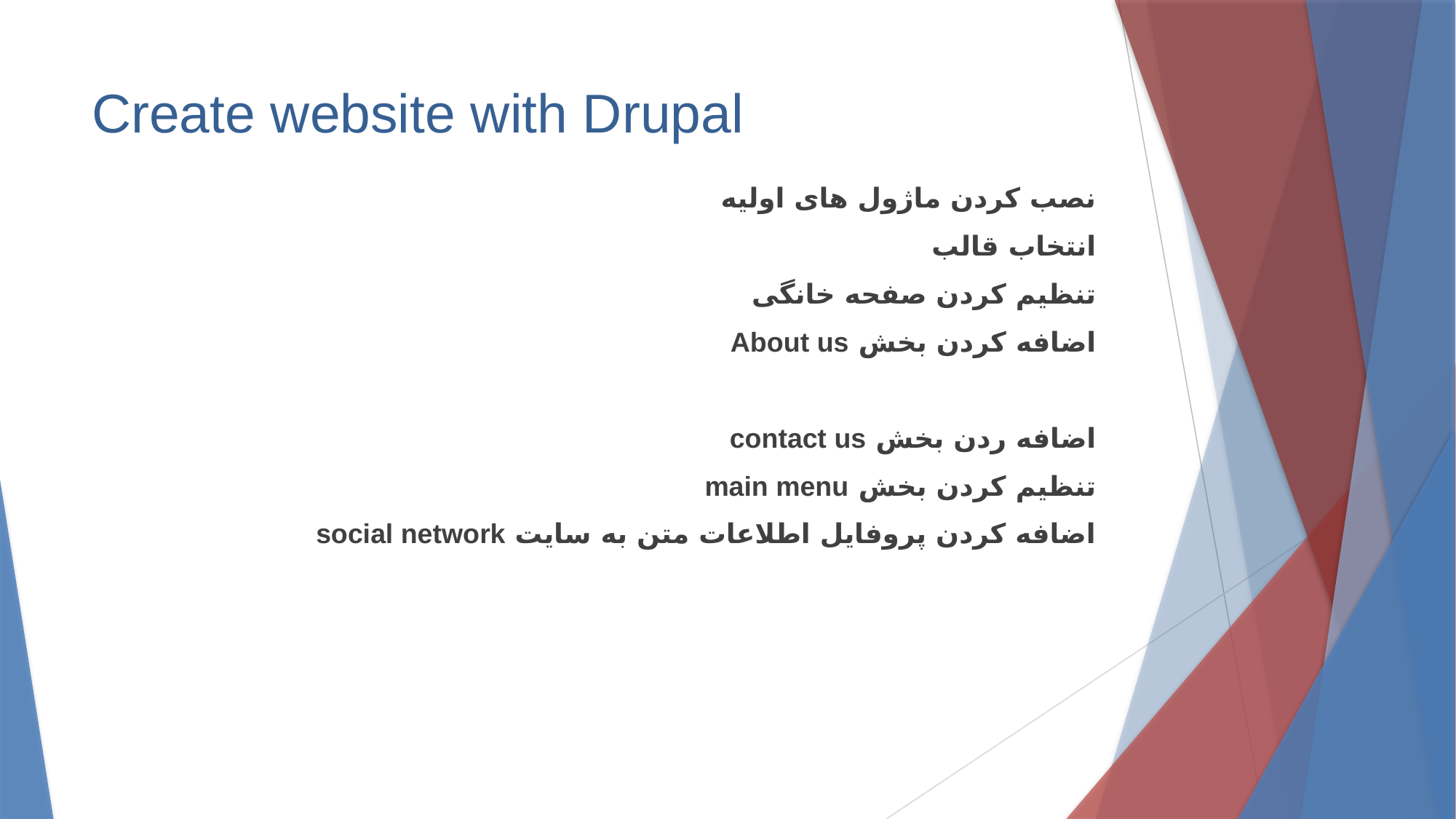

# Create website with Drupal
نصب کردن ماژول های اولیه
انتخاب قالب
تنظیم کردن صفحه خانگی
اضافه کردن بخش About us

اضافه ردن بخش contact us
تنظیم کردن بخش main menu
اضافه کردن پروفایل اطلاعات متن به سایت social network